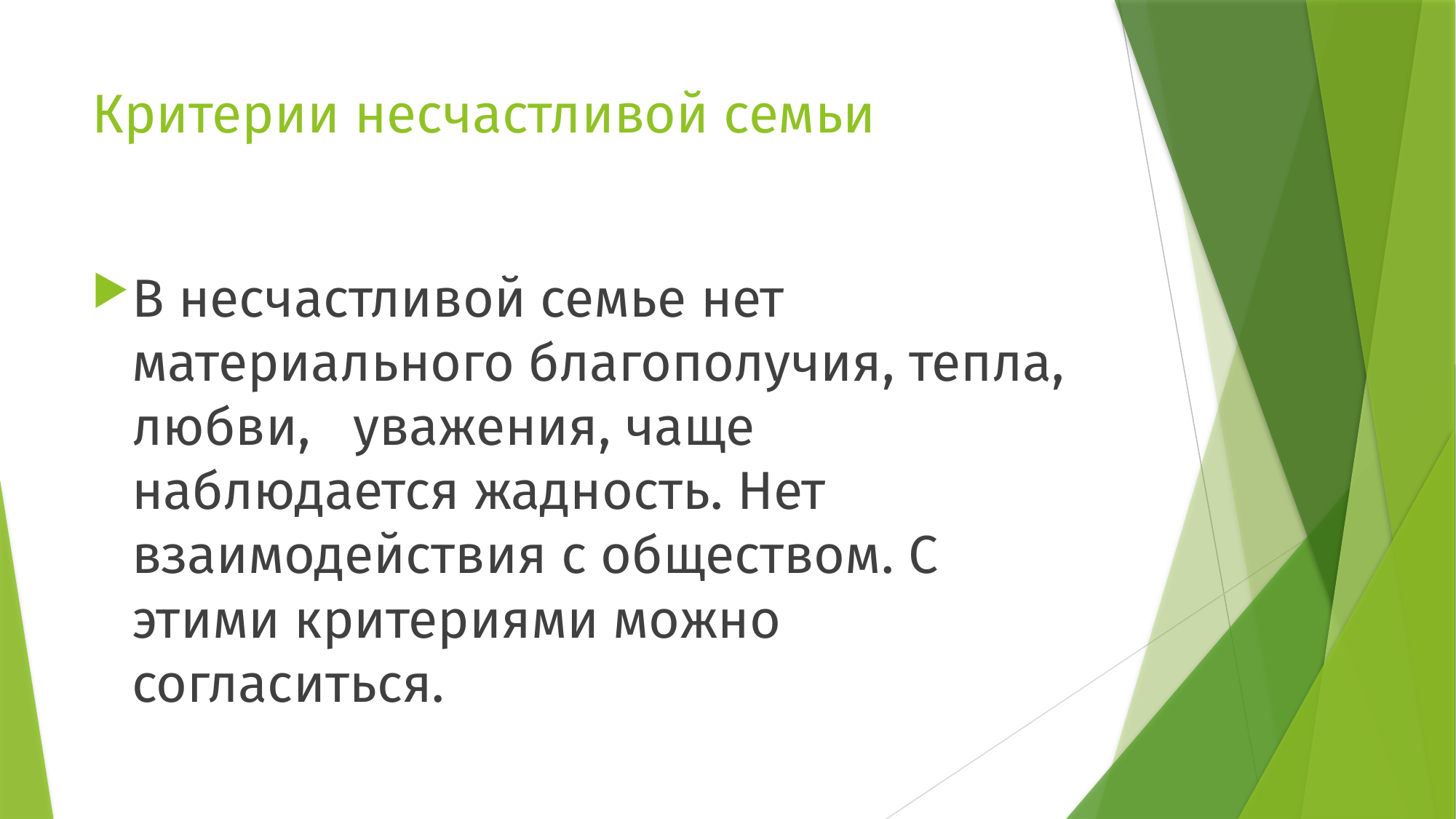

# Критерии несчастливой семьи
В несчастливой семье нет материального благополучия, тепла, любви,   уважения, чаще наблюдается жадность. Нет взаимодействия с обществом. С этими критериями можно согласиться.